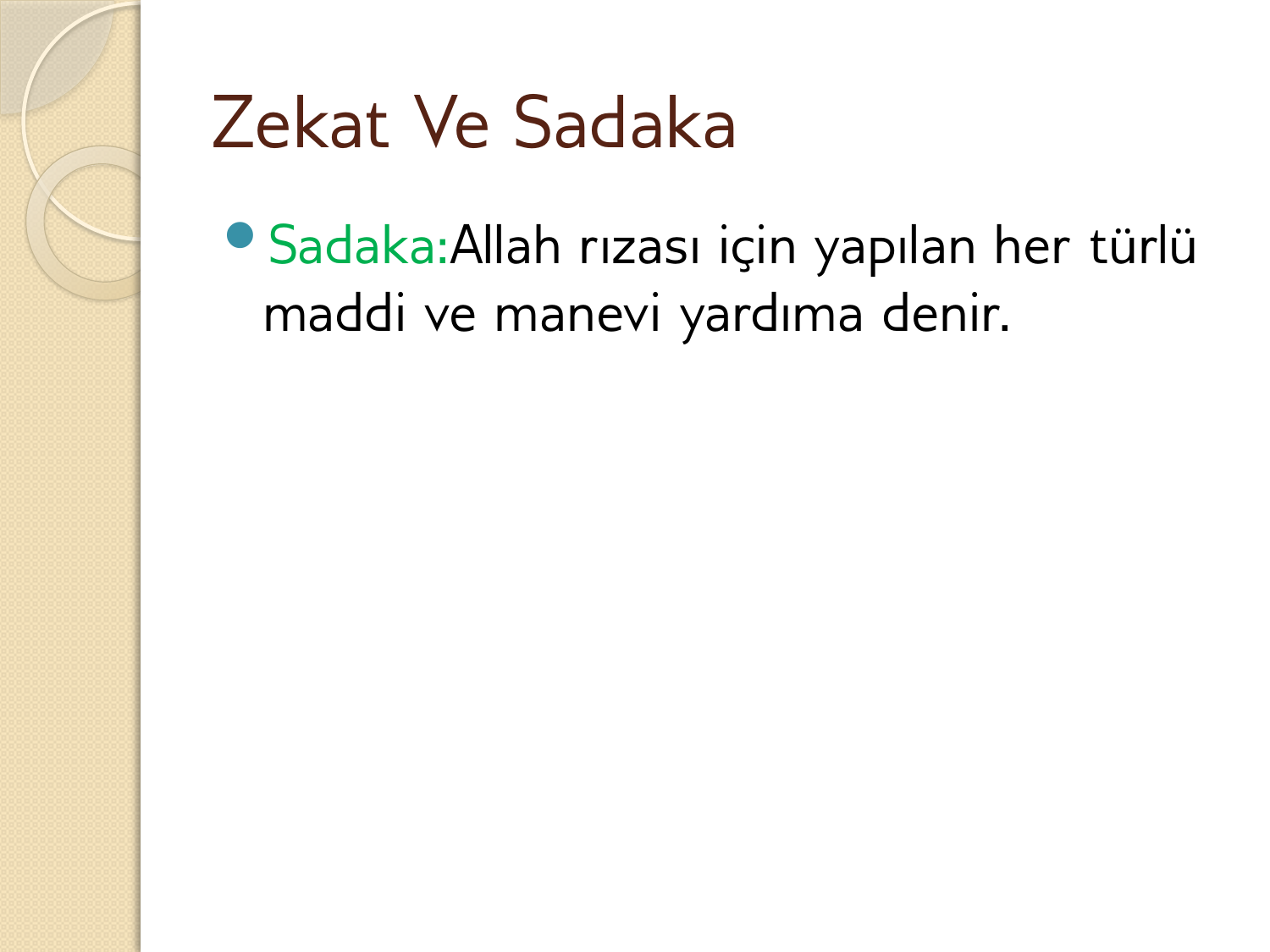

# Zekat Ve Sadaka
Sadaka:Allah rızası için yapılan her türlü maddi ve manevi yardıma denir.